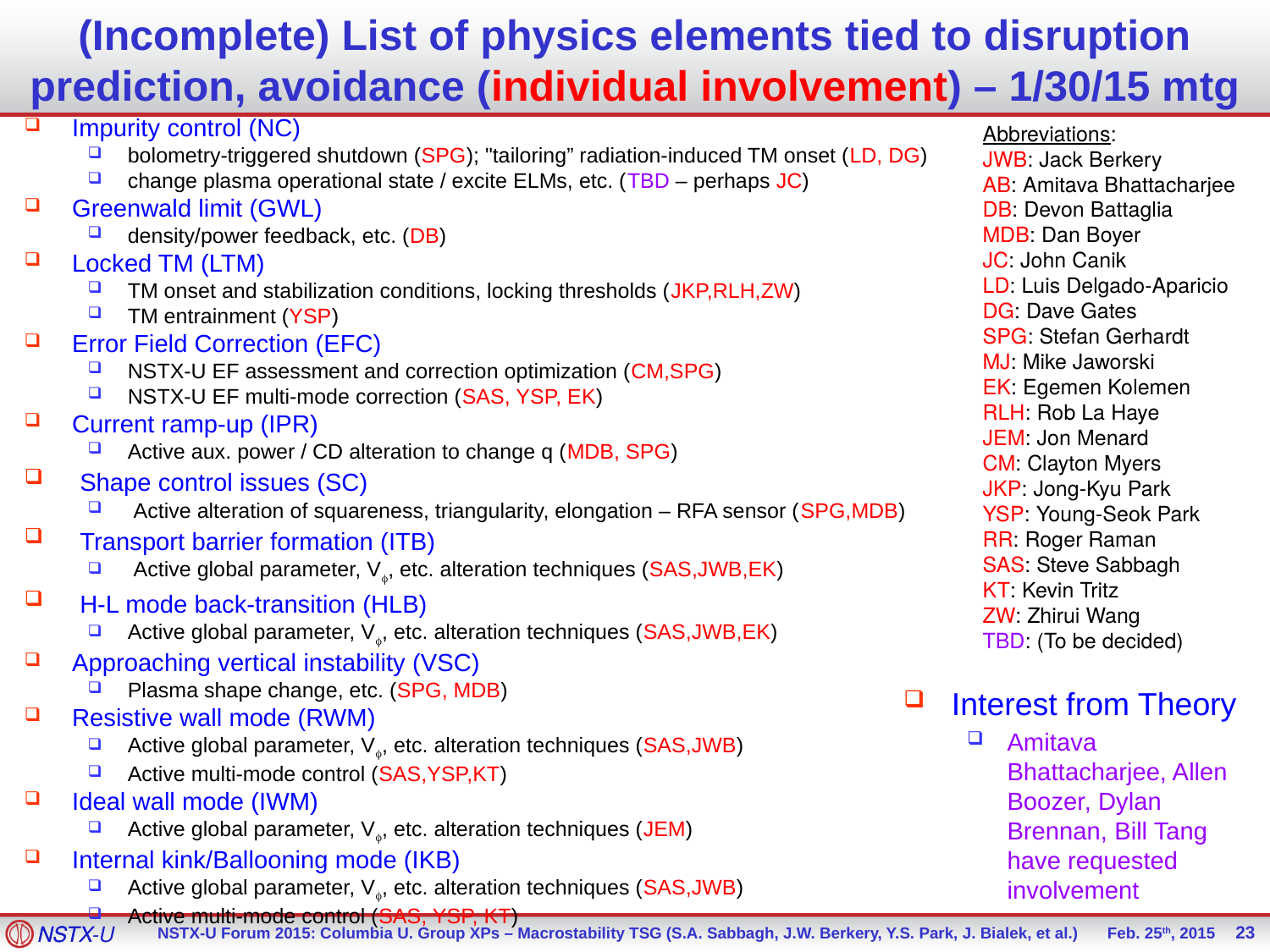

# (Incomplete) List of physics elements tied to disruption prediction, avoidance (individual involvement) – 1/30/15 mtg
Impurity control (NC)
bolometry-triggered shutdown (SPG); "tailoring” radiation-induced TM onset (LD, DG)
change plasma operational state / excite ELMs, etc. (TBD – perhaps JC)
Greenwald limit (GWL)
density/power feedback, etc. (DB)
Locked TM (LTM)
TM onset and stabilization conditions, locking thresholds (JKP,RLH,ZW)
TM entrainment (YSP)
Error Field Correction (EFC)
NSTX-U EF assessment and correction optimization (CM,SPG)
NSTX-U EF multi-mode correction (SAS, YSP, EK)
Current ramp-up (IPR)
Active aux. power / CD alteration to change q (MDB, SPG)
 Shape control issues (SC)
 Active alteration of squareness, triangularity, elongation – RFA sensor (SPG,MDB)
 Transport barrier formation (ITB)
 Active global parameter, Vφ, etc. alteration techniques (SAS,JWB,EK)
 H-L mode back-transition (HLB)
Active global parameter, Vφ, etc. alteration techniques (SAS,JWB,EK)
Approaching vertical instability (VSC)
Plasma shape change, etc. (SPG, MDB)
Resistive wall mode (RWM)
Active global parameter, Vφ, etc. alteration techniques (SAS,JWB)
Active multi-mode control (SAS,YSP,KT)
Ideal wall mode (IWM)
Active global parameter, Vφ, etc. alteration techniques (JEM)
Internal kink/Ballooning mode (IKB)
Active global parameter, Vφ, etc. alteration techniques (SAS,JWB)
Active multi-mode control (SAS, YSP, KT)
Abbreviations:
JWB: Jack Berkery
AB: Amitava Bhattacharjee
DB: Devon Battaglia
MDB: Dan Boyer
JC: John Canik
LD: Luis Delgado-Aparicio
DG: Dave Gates
SPG: Stefan Gerhardt
MJ: Mike Jaworski
EK: Egemen Kolemen
RLH: Rob La Haye
JEM: Jon Menard
CM: Clayton Myers
JKP: Jong-Kyu Park
YSP: Young-Seok Park
RR: Roger Raman
SAS: Steve Sabbagh
KT: Kevin Tritz
ZW: Zhirui Wang
TBD: (To be decided)

Interest from Theory
Amitava Bhattacharjee, Allen Boozer, Dylan Brennan, Bill Tang have requested involvement
23